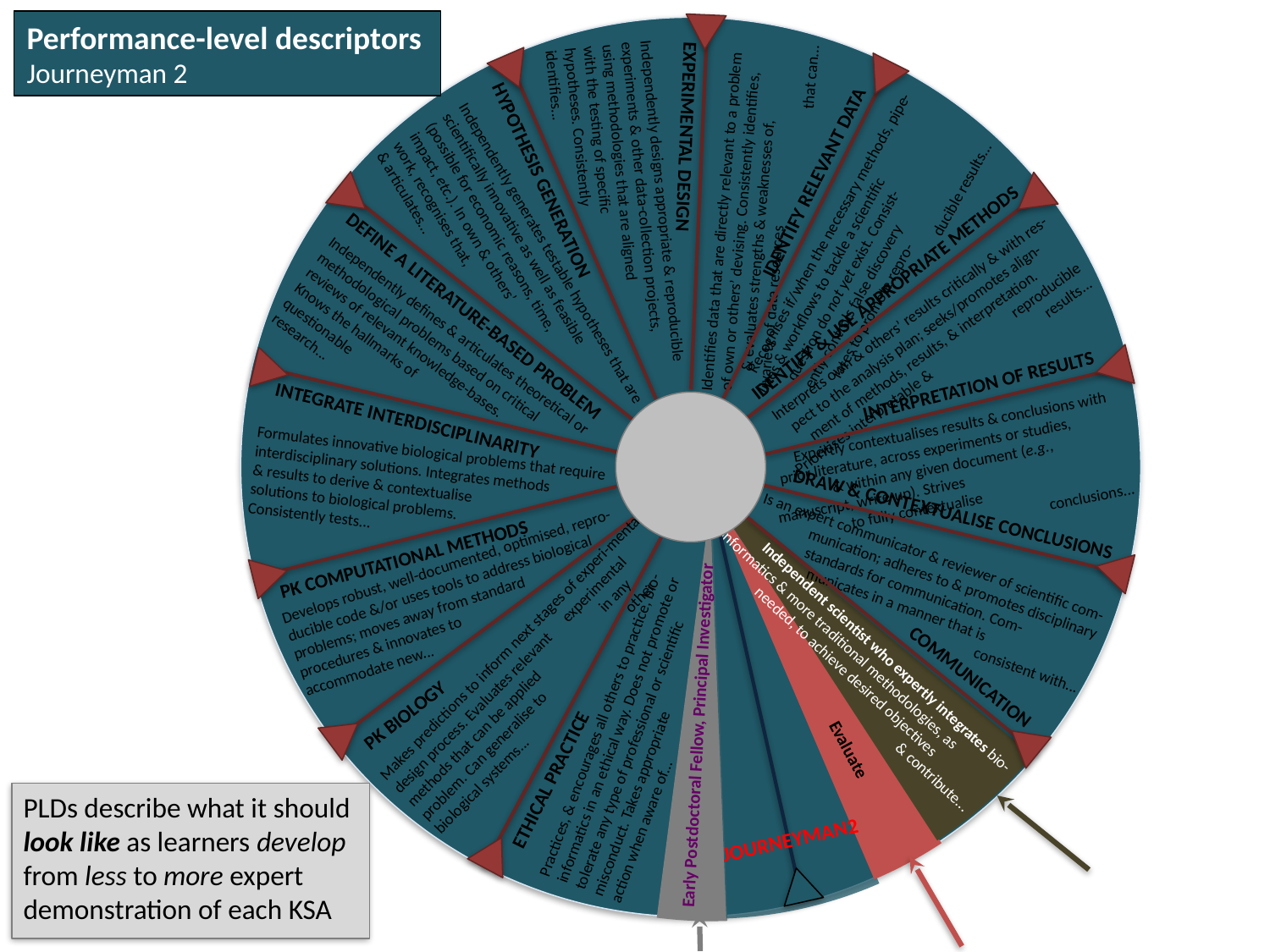

EXPERIMENTAL DESIGN
IDENTIFY RELEVANT DATA
Independently designs appropriate & reproducible experiments & other data-collection projects,           using methodologies that are aligned                            with the testing of specific                                                       hypotheses. Consistently                                         identifies...
HYPOTHESIS GENERATION
Identifies data that are directly relevant to a problem     of own or others’ devising. Consistently identifies,          & evaluates strengths & weaknesses of,                       variety of data resources                                                    that can...
Recognises if/when the necessary methods, pipe-lines & workflows to tackle a scientific                         question do not yet exist. Consist-                          ently controls false discovery                                  rates to promote repro-                                     ducible results...

Independently generates testable hypotheses that are scientifically innovative as well as feasible            (possible for economic reasons, time,                      impact, etc.). In own & others’                                      work, recognises that,                                                             & articulates…

IDENTIFY & USE APPROPRIATE METHODS
Interprets own & others’ results critically & with res-pect to the analysis plan; seeks/promotes align-       ment of methods, results, & interpretation.            Prioritises interpretable &                            reproducible results...
DEFINE A LITERATURE-BASED PROBLEM
Independently defines & articulates theoretical or methodological problems based on critical              reviews of relevant knowledge-bases.                       Knows the hallmarks of                                      questionable                                                               research...

INTERPRETATION OF RESULTS

INTEGRATE INTERDISCIPLINARITY
Expertly contextualises results & conclusions with    prior literature, across experiments or studies,               & within any given document (e.g.,                     manuscript, write-up). Strives                                               to fully contextualise                                           conclusions...
Formulates innovative biological problems that require interdisciplinary solutions. Integrates methods                     & results to derive & contextualise                                solutions to biological problems.                               Consistently tests...

DRAW & CONTEXTUALISE CONCLUSIONS

Is an expert communicator & reviewer of scientific com-munication; adheres to & promotes disciplinary standards for communication. Com-                     municates in a manner that is                              consistent with...
PK COMPUTATIONAL METHODS
Develops robust, well-documented, optimised, repro-ducible code &/or uses tools to address biological problems; moves away from standard                procedures & innovates to                              accommodate new...
Makes predictions to inform next stages of experi-mental design process. Evaluates relevant      experimental methods that can be applied                         in any problem. Can generalise to                                 other biological systems...
Independent scientist who expertly integrates bio-informatics & more traditional methodologies, as                                 needed, to achieve desired objectives                                   & contribute...
Practices, & encourages all others to practice, bio-informatics in an ethical way. Does not promote or   tolerate any type of professional or scientific       misconduct. Takes appropriate                                          action when aware of…
COMMUNICATION
PK BIOLOGY
Early Postdoctoral Fellow, Principal Investigator
Evaluate
ETHICAL PRACTICE
Performance-level descriptors
Journeyman 2
PLDs describe what it should look like as learners develop from less to more expert demonstration of each KSA

JOURNEYMAN2